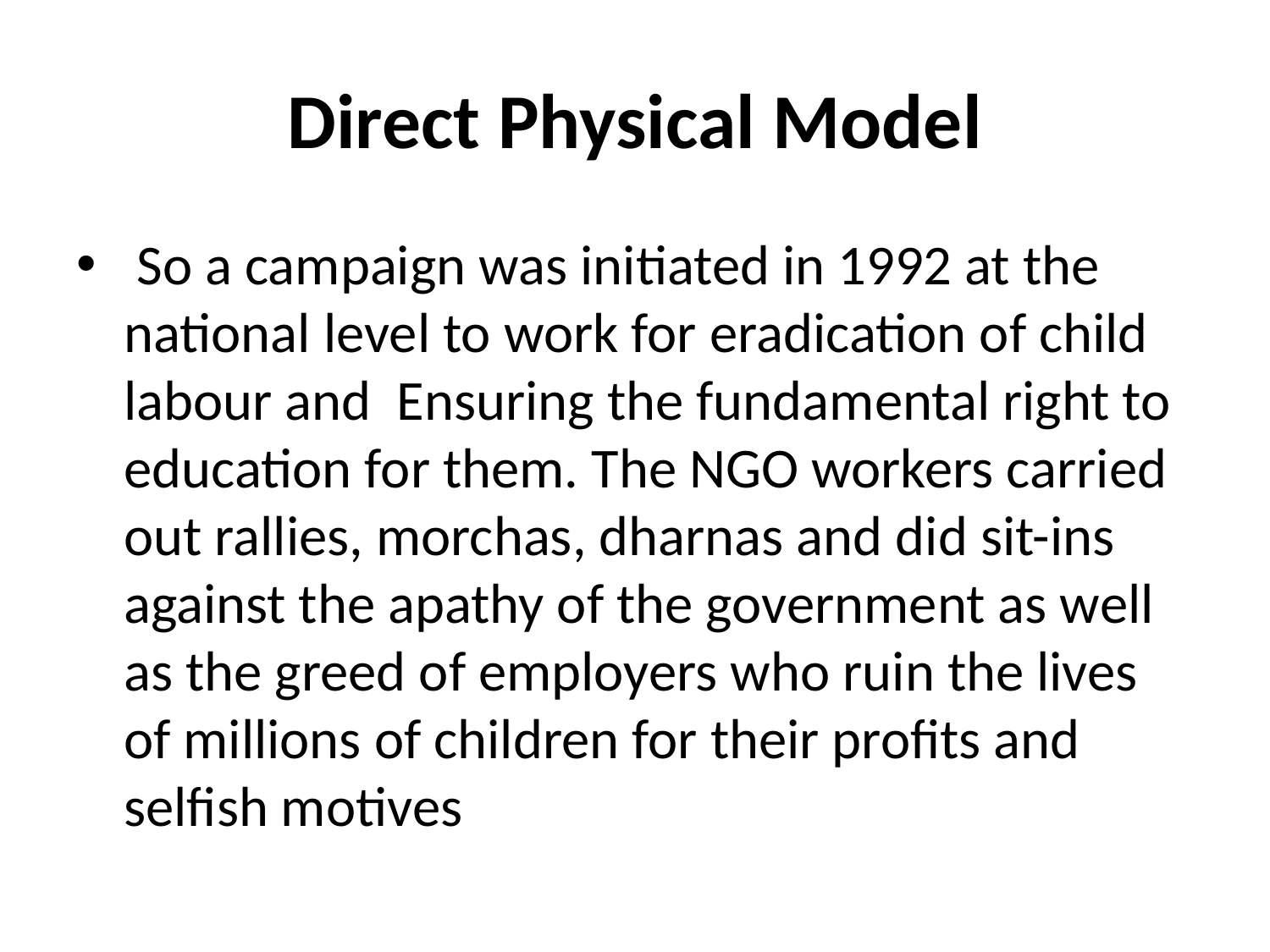

# Direct Physical Model
 So a campaign was initiated in 1992 at the national level to work for eradication of child labour and  Ensuring the fundamental right to education for them. The NGO workers carried out rallies, morchas, dharnas and did sit-ins against the apathy of the government as well as the greed of employers who ruin the lives of millions of children for their profits and selfish motives